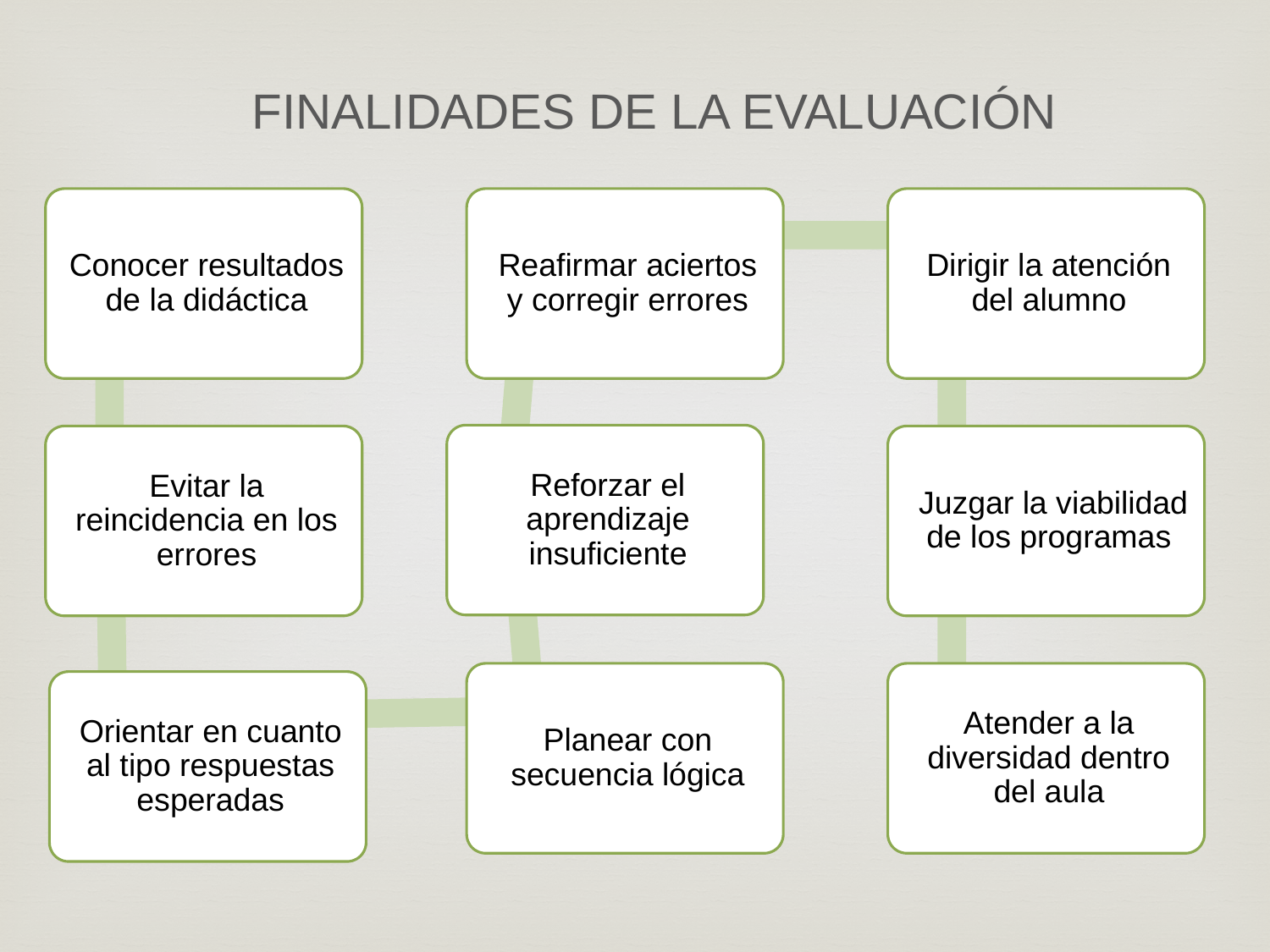

# FINALIDADES DE LA EVALUACIÓN
Conocer resultados de la didáctica
Evitar la reincidencia en los errores
Orientar en cuanto al tipo respuestas esperadas
Planear con secuencia lógica
Reforzar el aprendizaje insuficiente
Reafirmar aciertos y corregir errores
Dirigir la atención del alumno
 Juzgar la viabilidad de los programas
Atender a la diversidad dentro del aula